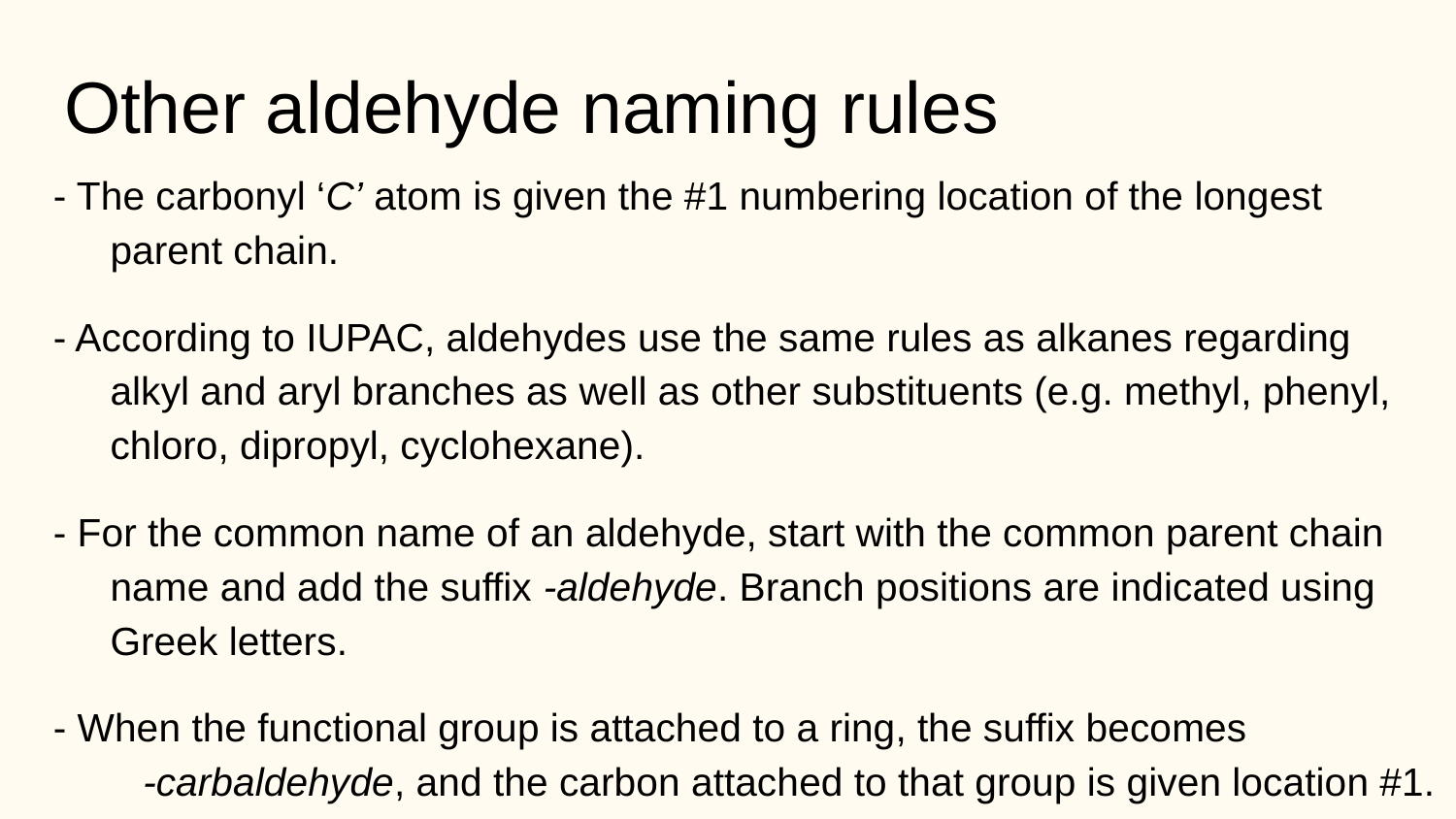

# Other aldehyde naming rules
- The carbonyl ‘C’ atom is given the #1 numbering location of the longest parent chain.
- According to IUPAC, aldehydes use the same rules as alkanes regarding alkyl and aryl branches as well as other substituents (e.g. methyl, phenyl, chloro, dipropyl, cyclohexane).
- For the common name of an aldehyde, start with the common parent chain name and add the suffix -aldehyde. Branch positions are indicated using Greek letters.
- When the functional group is attached to a ring, the suffix becomes                     -carbaldehyde, and the carbon attached to that group is given location #1.